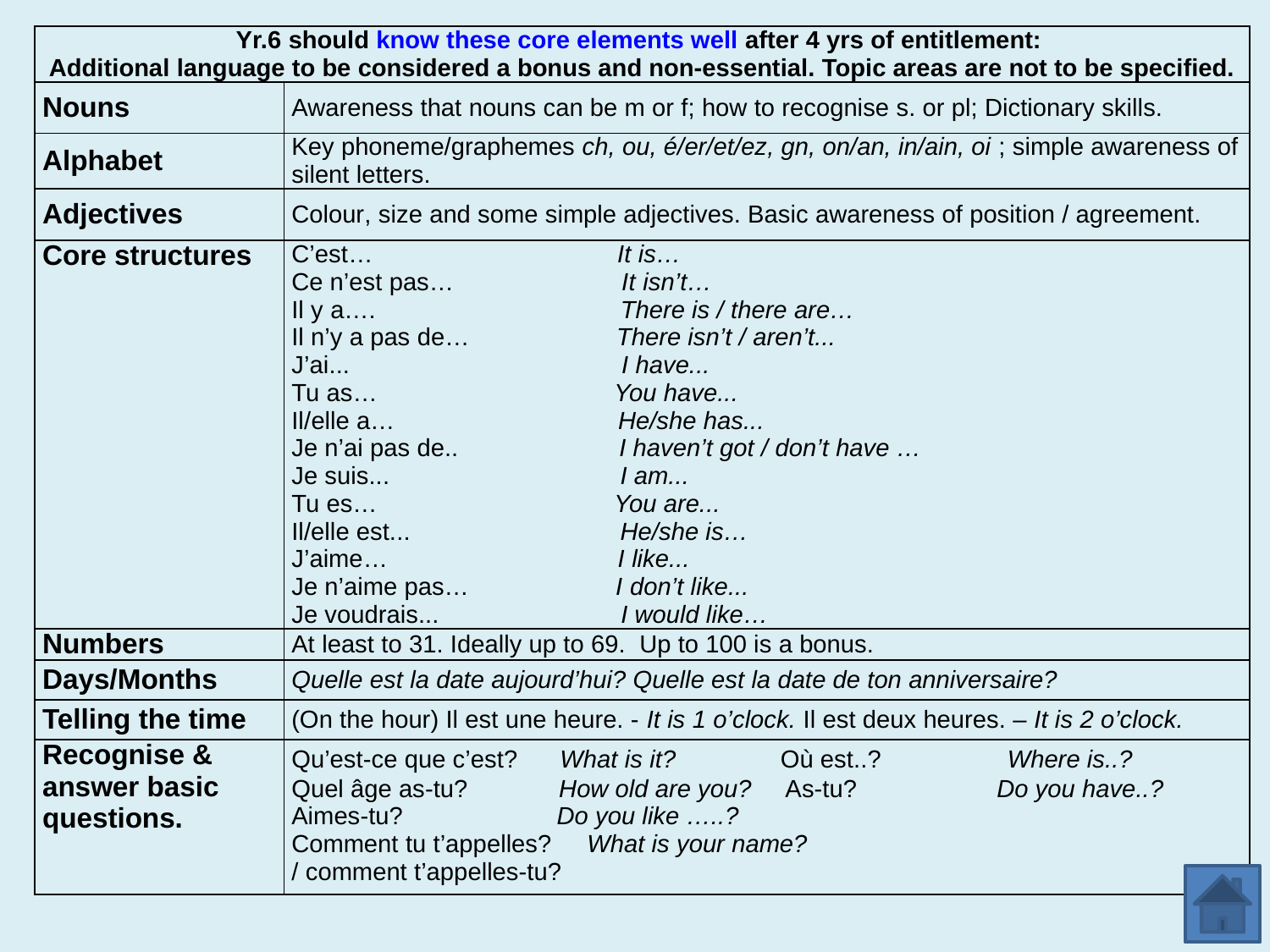

| Yr.6 should know these core elements well after 4 yrs of entitlement: Additional language to be considered a bonus and non-essential. Topic areas are not to be specified. |  |
| --- | --- |
| Nouns | Awareness that nouns can be m or f; how to recognise s. or pl; Dictionary skills. |
| Alphabet | Key phoneme/graphemes ch, ou, é/er/et/ez, gn, on/an, in/ain, oi ; simple awareness of silent letters. |
| Adjectives | Colour, size and some simple adjectives. Basic awareness of position / agreement. |
| Core structures | C’est… It is… Ce n’est pas… It isn’t… Il y a…. There is / there are… Il n’y a pas de… There isn’t / aren’t... J’ai... I have... Tu as… You have... Il/elle a… He/she has... Je n’ai pas de.. I haven’t got / don’t have … Je suis... I am... Tu es… You are... Il/elle est... He/she is… J’aime… I like... Je n’aime pas… I don’t like... Je voudrais... I would like… |
| Numbers | At least to 31. Ideally up to 69. Up to 100 is a bonus. |
| Days/Months | Quelle est la date aujourd’hui? Quelle est la date de ton anniversaire? |
| Telling the time | (On the hour) Il est une heure. - It is 1 o’clock. Il est deux heures. – It is 2 o’clock. |
| Recognise & answer basic questions. | Qu’est-ce que c’est? What is it? Où est..? Where is..? Quel âge as-tu? How old are you? As-tu? Do you have..? Aimes-tu? Do you like …..? Comment tu t’appelles? What is your name? / comment t’appelles-tu? |